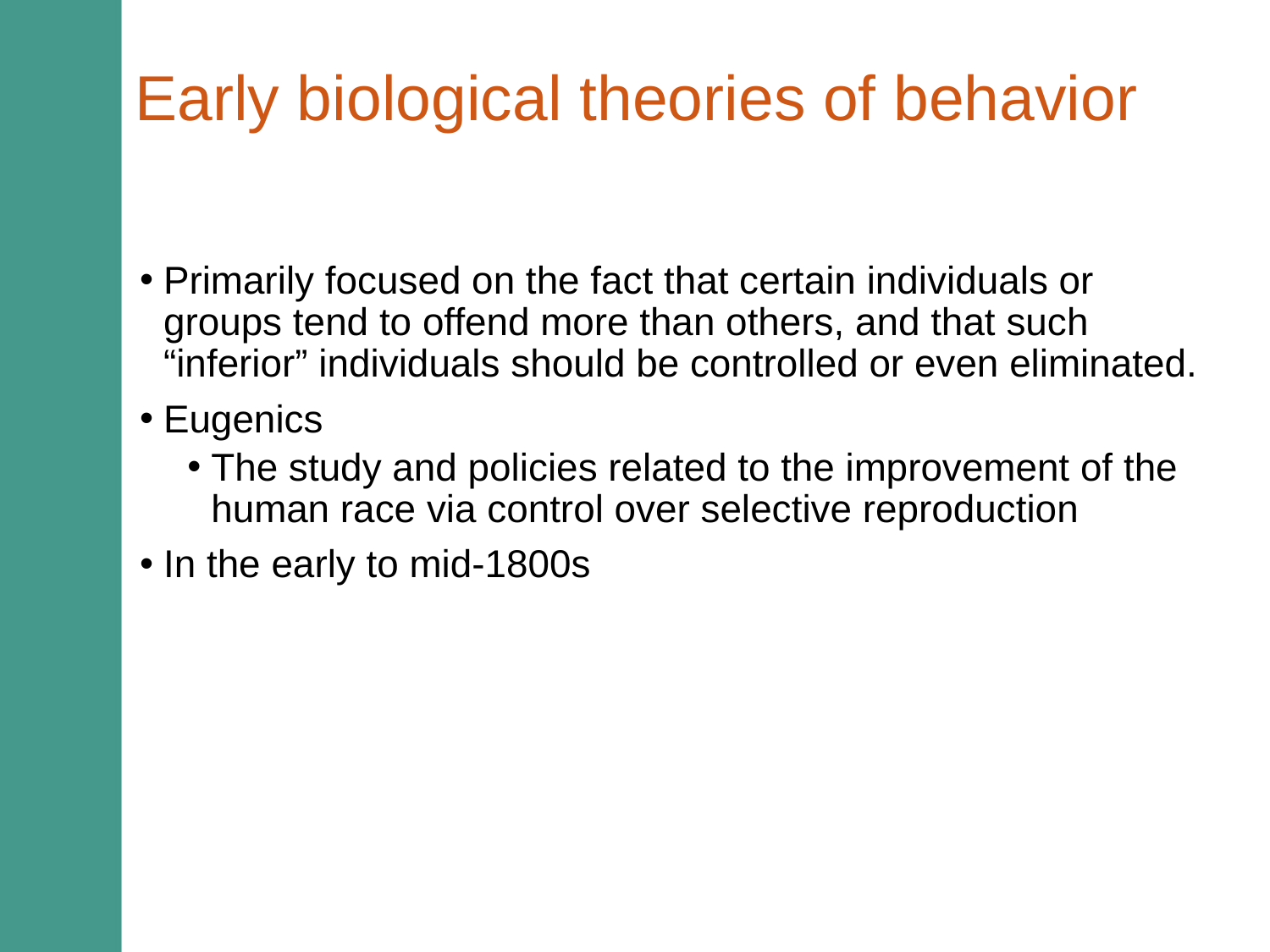

# Early biological theories of behavior
Primarily focused on the fact that certain individuals or groups tend to offend more than others, and that such “inferior” individuals should be controlled or even eliminated.
Eugenics
The study and policies related to the improvement of the human race via control over selective reproduction
In the early to mid-1800s